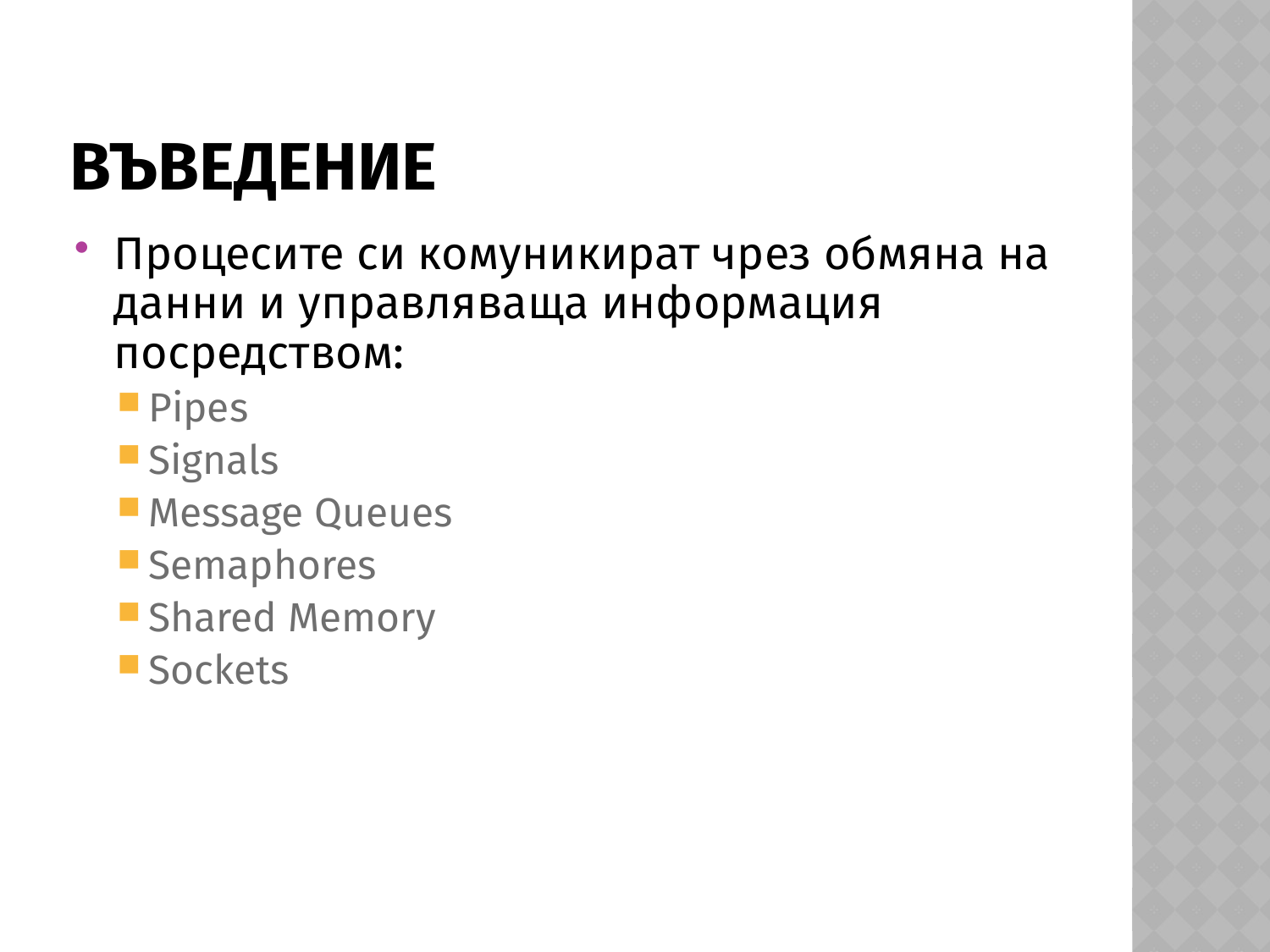

# Въведение
Процесите си комуникират чрез обмяна на данни и управляваща информация посредством:
Pipes
Signals
Message Queues
Semaphores
Shared Memory
Sockets